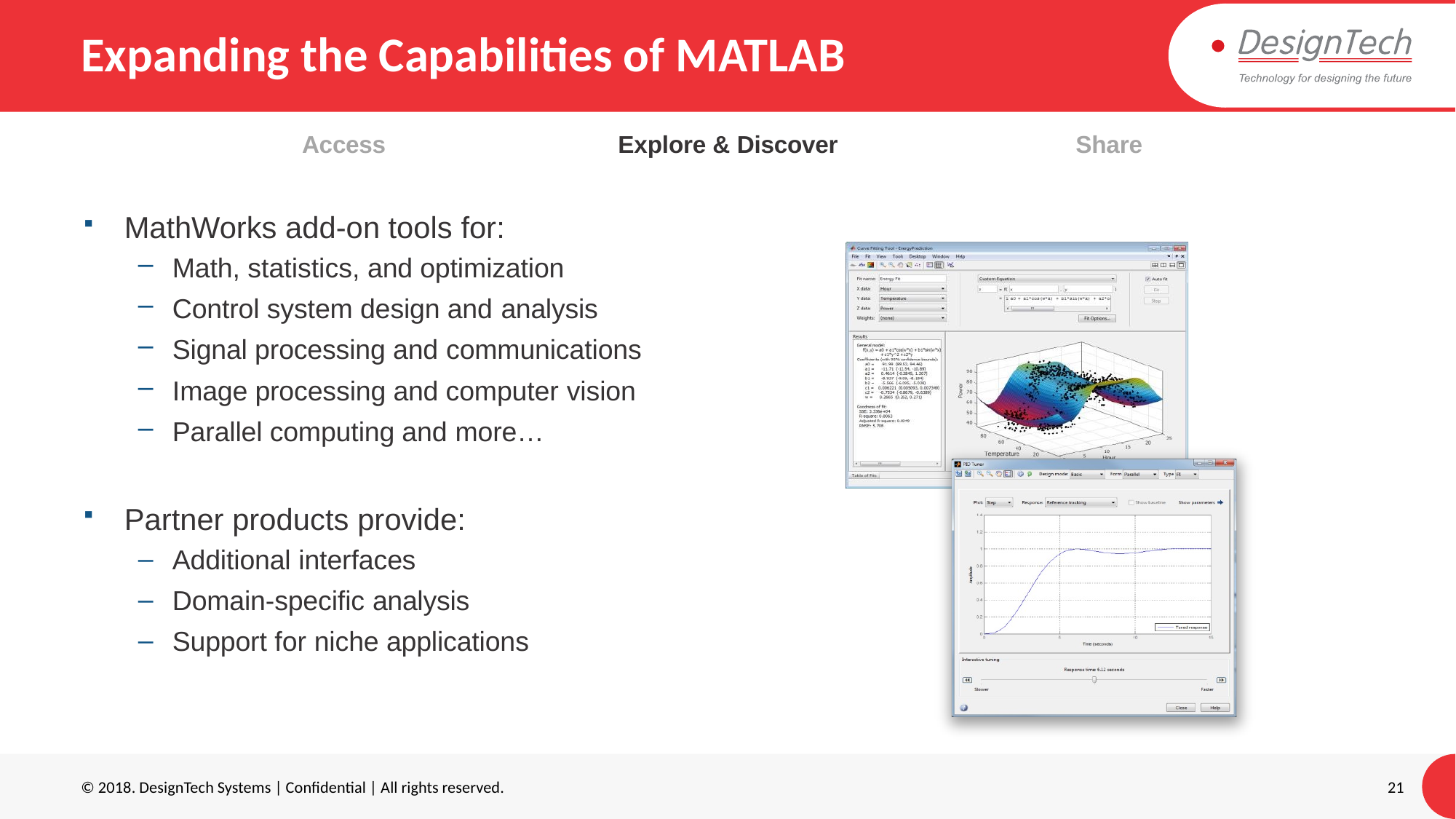

# Expanding the Capabilities of MATLAB
Access	Explore & Discover
Share
MathWorks add-on tools for:
Math, statistics, and optimization
Control system design and analysis
Signal processing and communications
Image processing and computer vision
Parallel computing and more…

Partner products provide:
Additional interfaces
Domain-specific analysis
Support for niche applications

© 2018. DesignTech Systems | Confidential | All rights reserved.
21